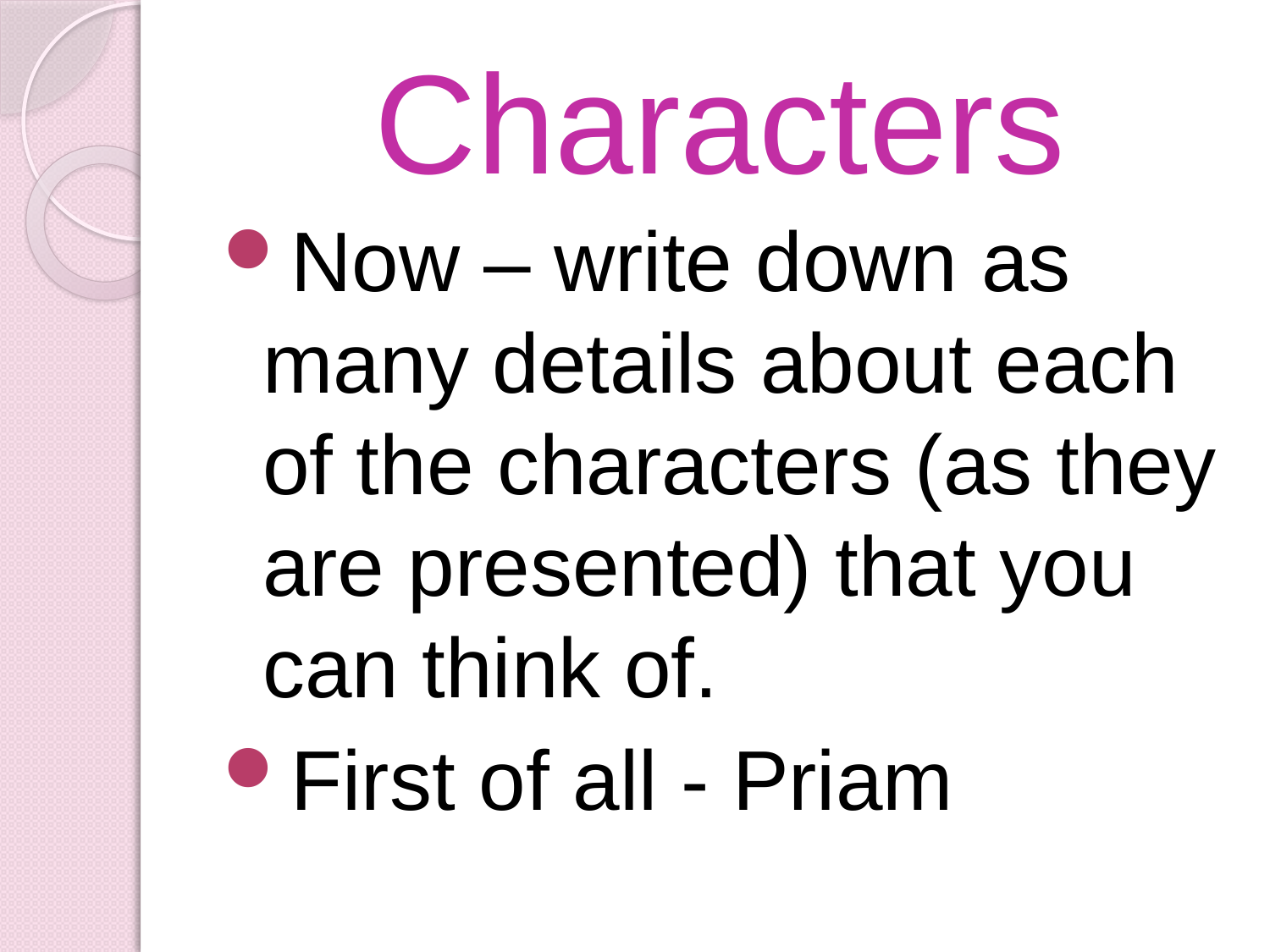

# Characters
Now – write down as many details about each of the characters (as they are presented) that you can think of.
First of all - Priam